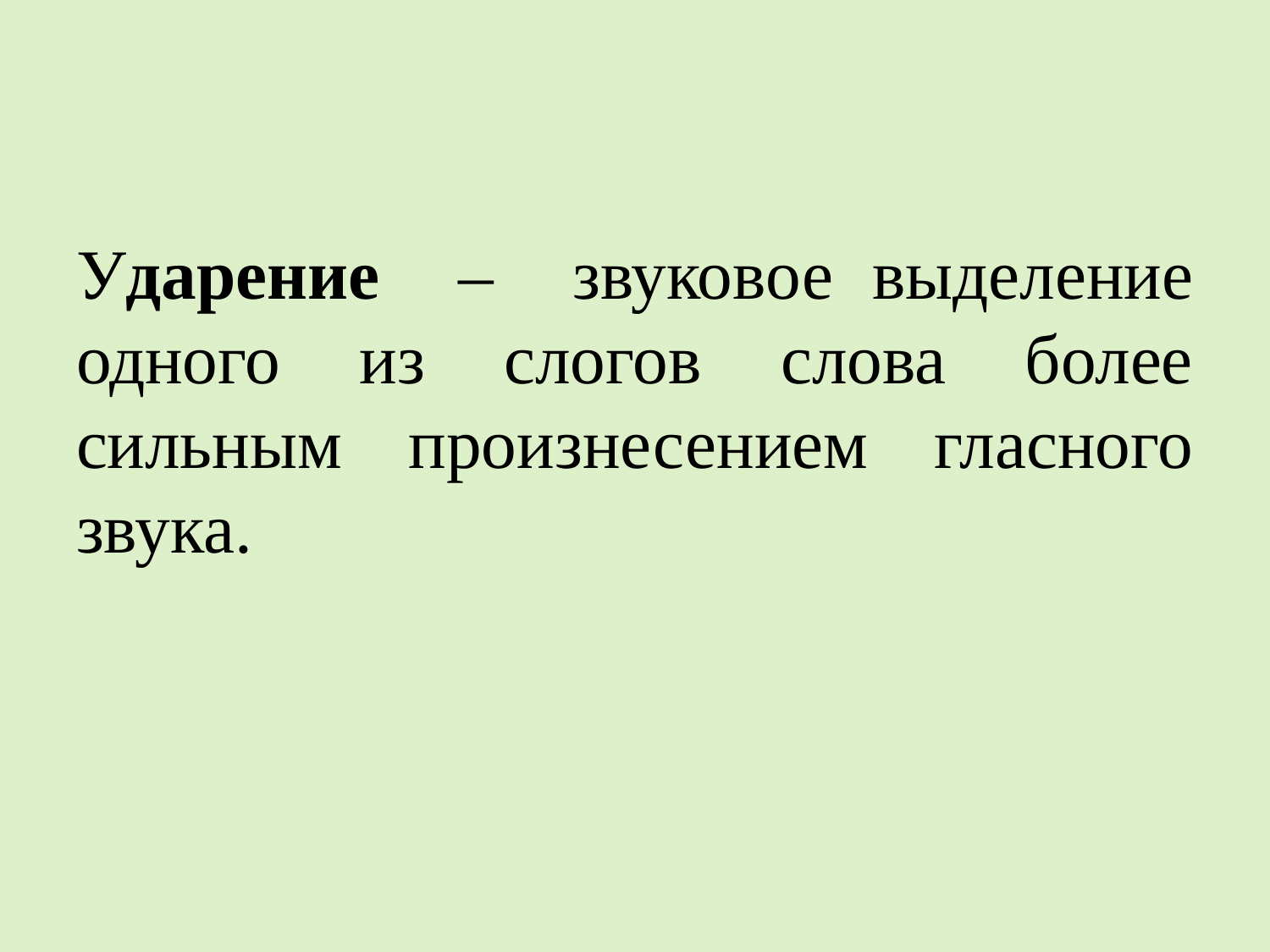

#
Ударение  –  звуковое выделение одного из слогов слова более сильным произнесением гласного звука.